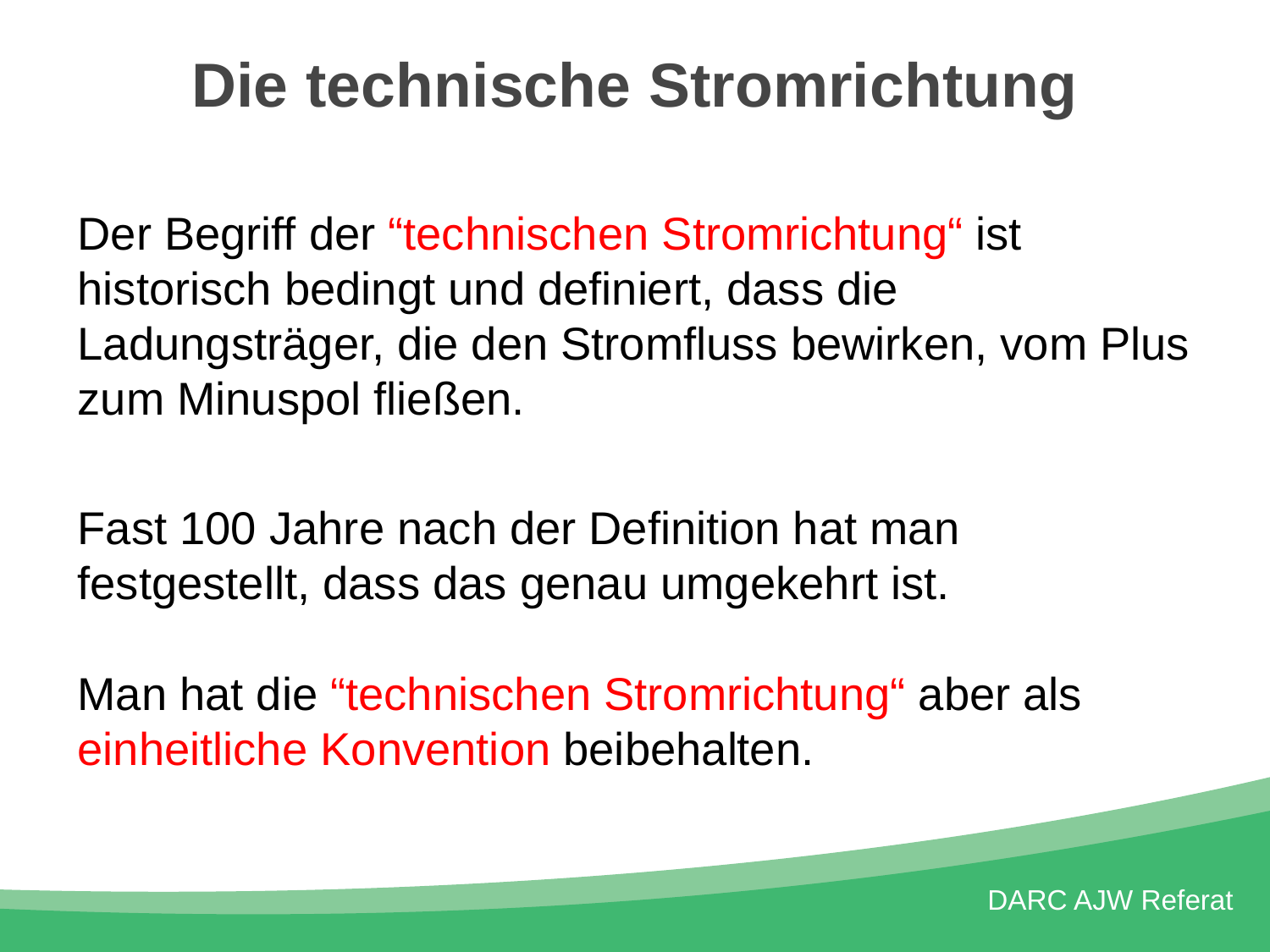

# Die technische Stromrichtung
Der Begriff der “technischen Stromrichtung“ ist historisch bedingt und definiert, dass die Ladungsträger, die den Stromfluss bewirken, vom Plus zum Minuspol fließen.

Fast 100 Jahre nach der Definition hat man festgestellt, dass das genau umgekehrt ist.
Man hat die “technischen Stromrichtung“ aber als einheitliche Konvention beibehalten.